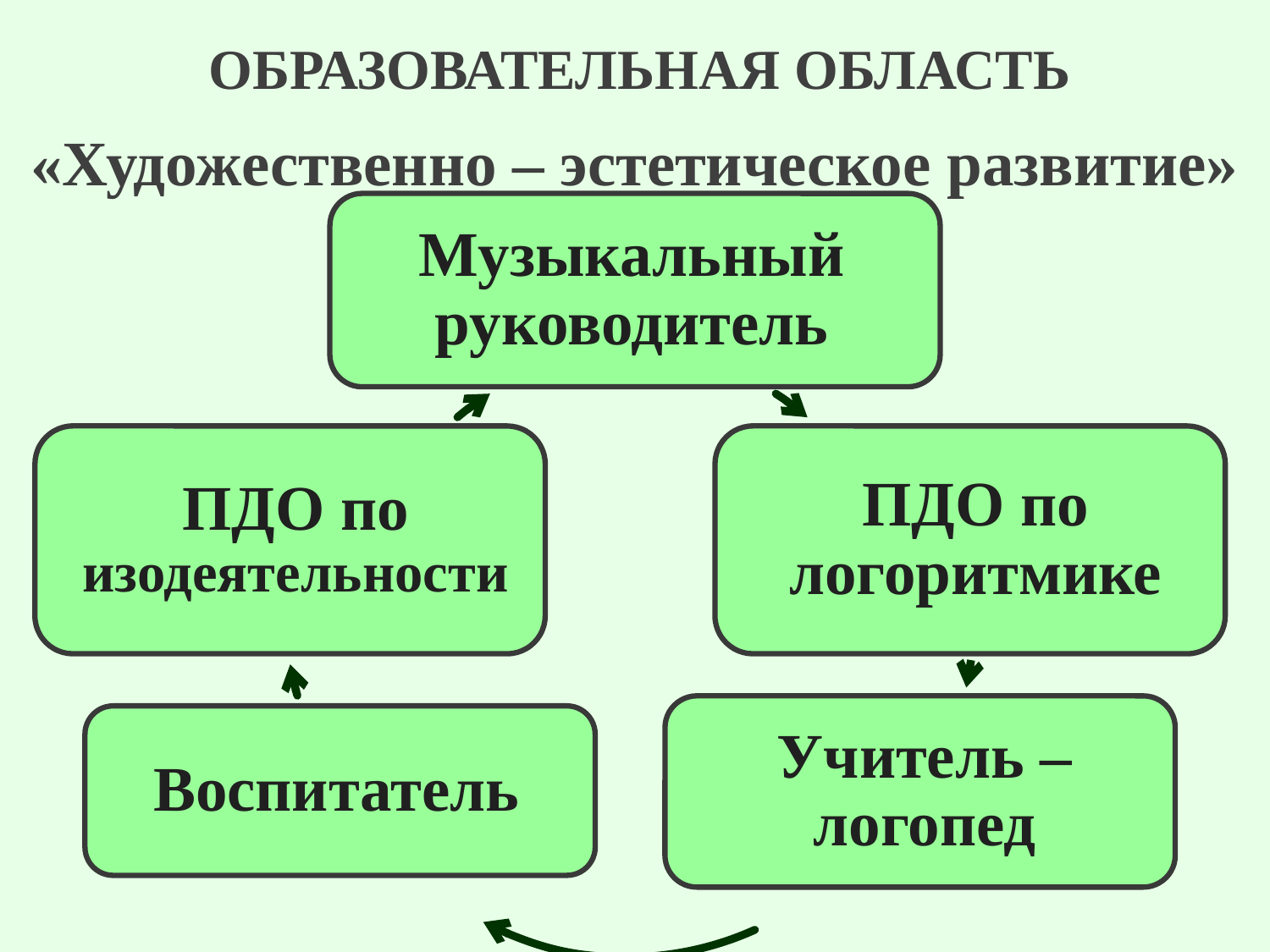

# Образовательная область
«Художественно – эстетическое развитие»
Музыкальный  руководитель
ПДО по логоритмике
Учитель – логопед
Воспитатель
ПДО по изодеятельности